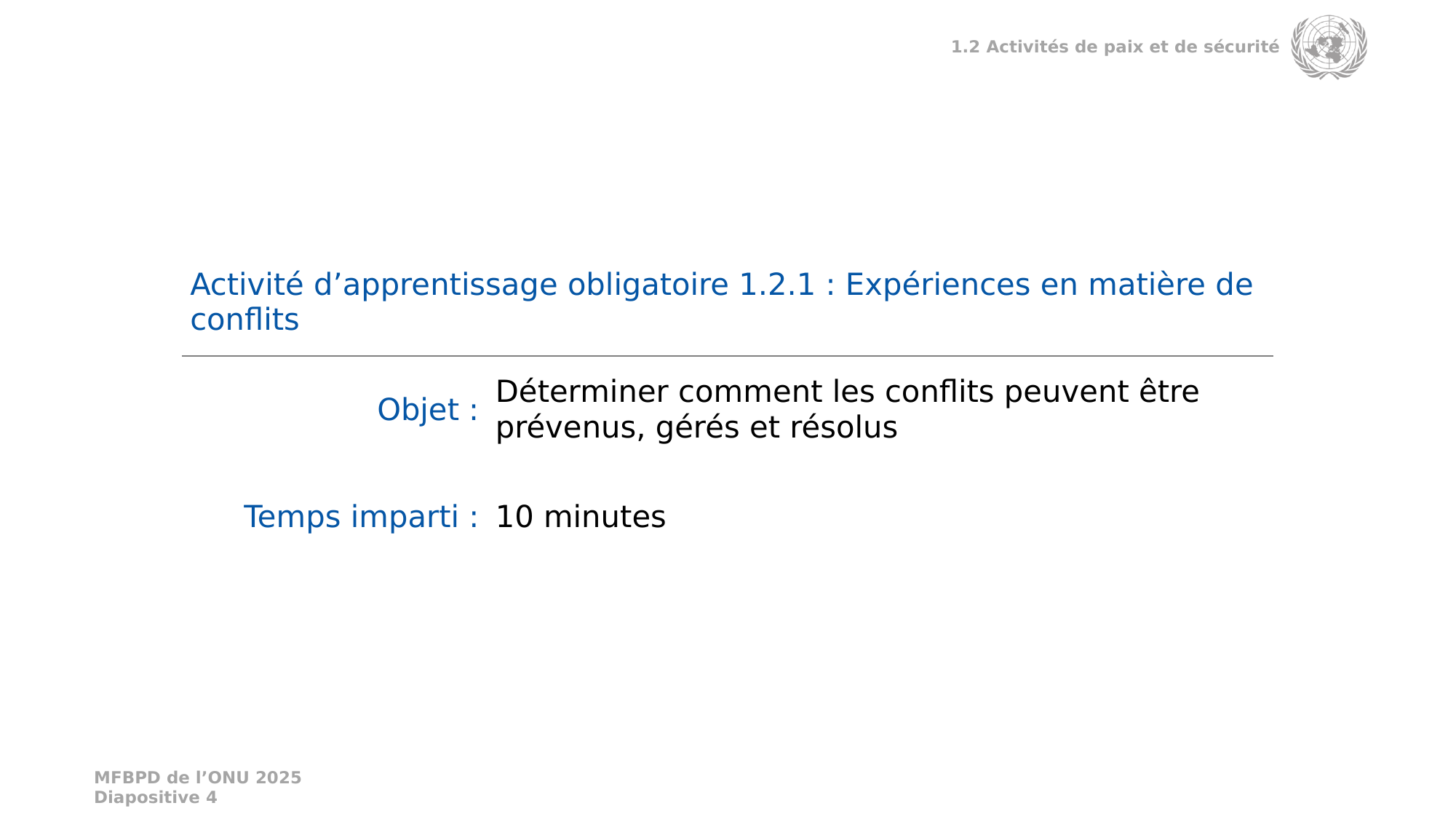

| Activité d’apprentissage obligatoire 1.2.1 : Expériences en matière de conflits |  |
| --- | --- |
| Objet : | Déterminer comment les conflits peuvent être prévenus, gérés et résolus |
| Temps imparti : | 10 minutes |